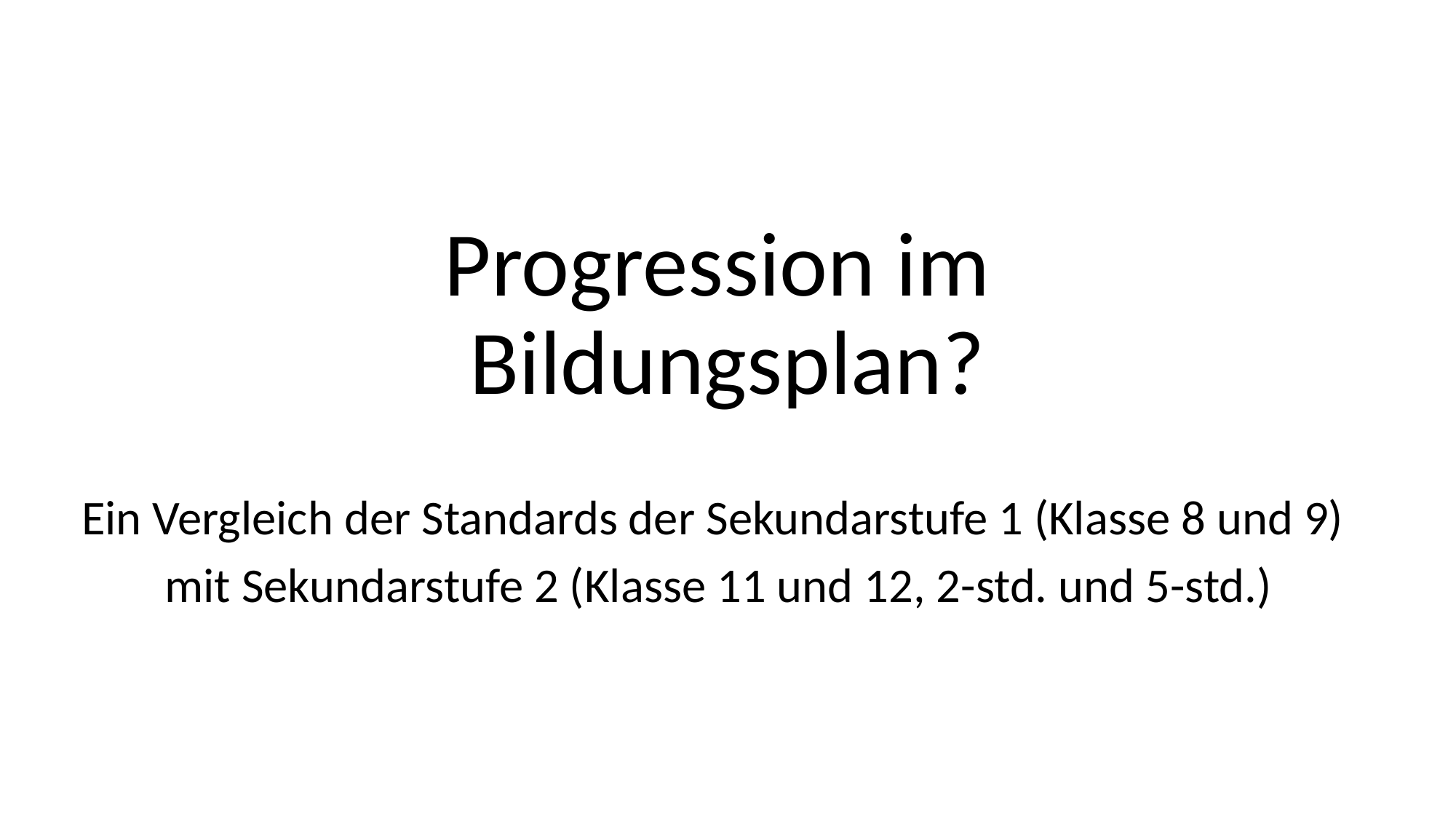

# Progression im Bildungsplan?
Ein Vergleich der Standards der Sekundarstufe 1 (Klasse 8 und 9)
mit Sekundarstufe 2 (Klasse 11 und 12, 2-std. und 5-std.)